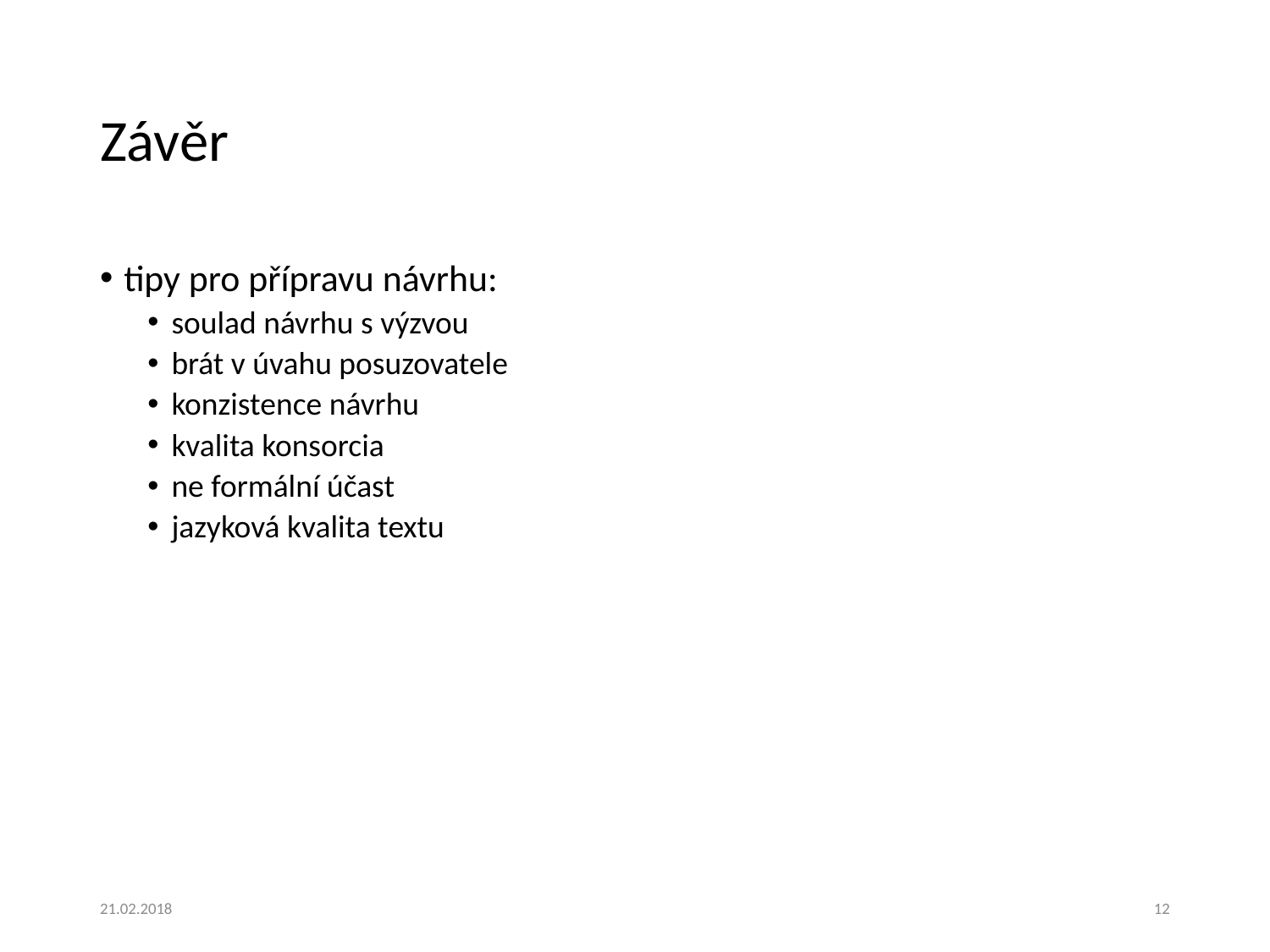

# Závěr
tipy pro přípravu návrhu:
soulad návrhu s výzvou
brát v úvahu posuzovatele
konzistence návrhu
kvalita konsorcia
ne formální účast
jazyková kvalita textu
21.02.2018
12